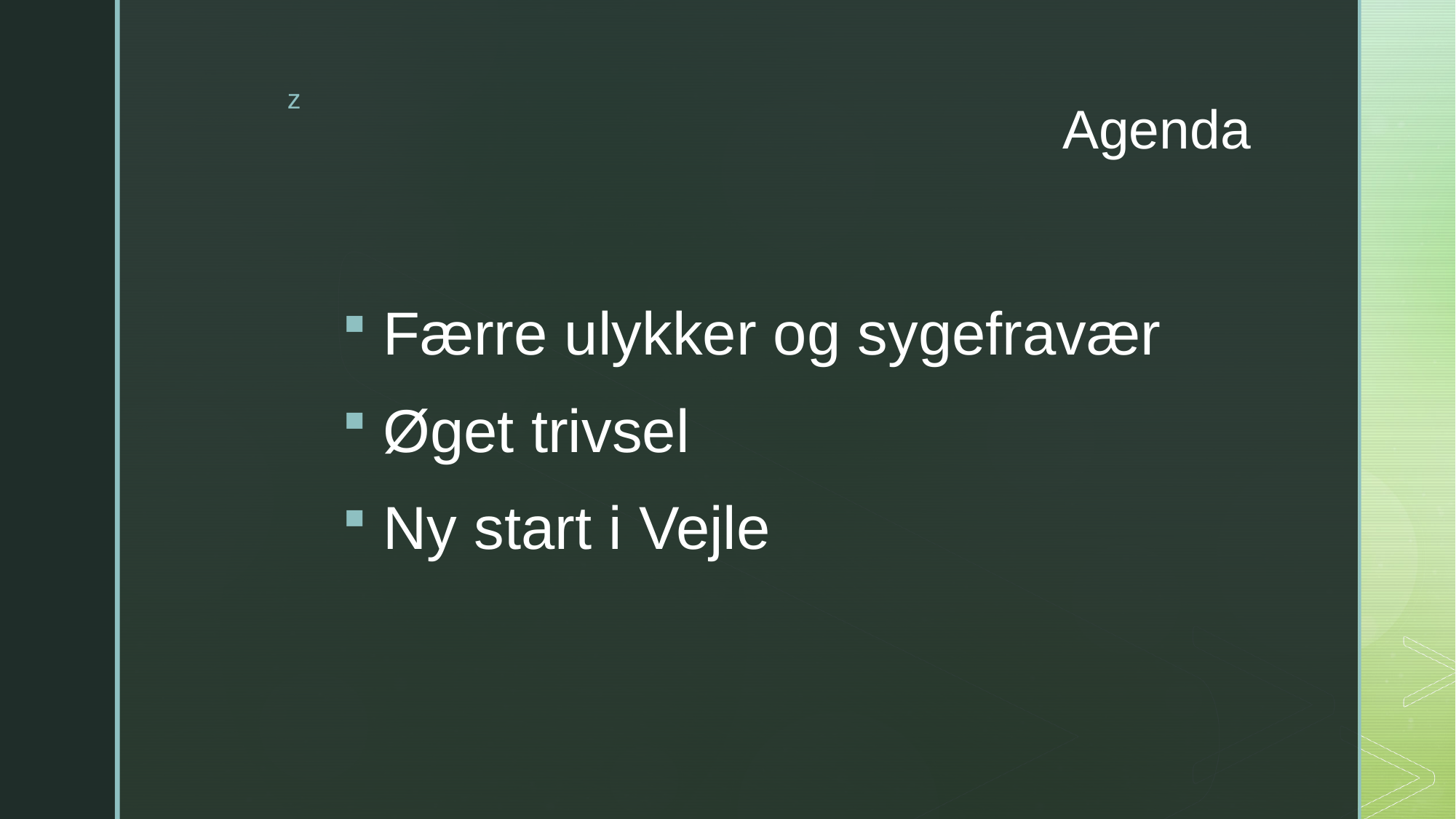

# Agenda

Færre ulykker og sygefravær
Øget trivsel
Ny start i Vejle